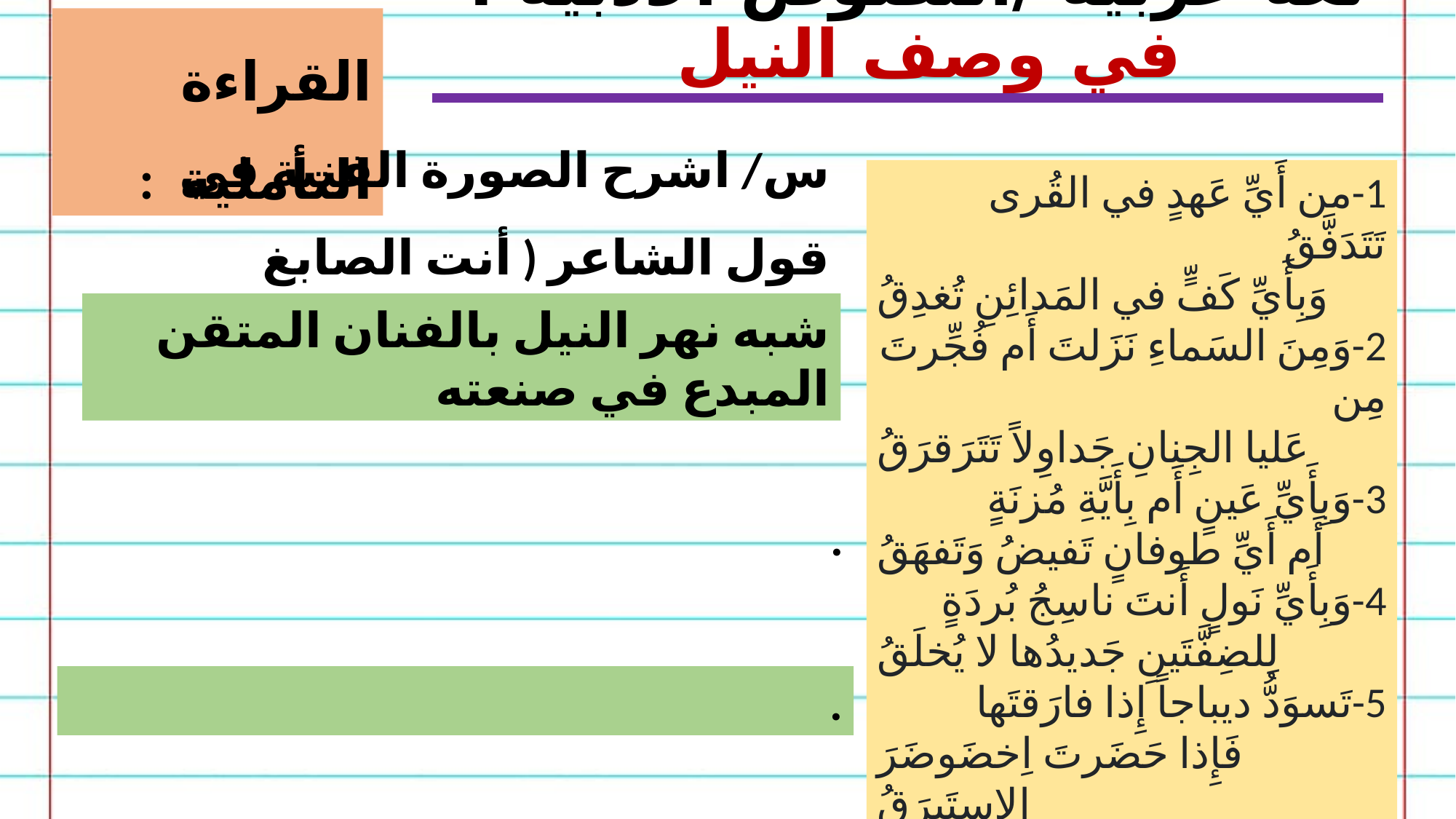

القراءة التأملية  :
لغة عربية /النصوص الأدبية : في وصف النيل
س/ اشرح الصورة الفنية في قول الشاعر ( أنت الصابغ المتأنق ) .
1-من أَيِّ عَهدٍ في القُرى تَتَدَفَّقُ
وَبِأَيِّ كَفٍّ في المَدائِنِ تُغدِقُ
2-وَمِنَ السَماءِ نَزَلتَ أَم فُجِّرتَ مِن
عَليا الجِنانِ جَداوِلاً تَتَرَقرَقُ
3-وَبِأَيِّ عَينٍ أَم بِأَيَّةِ مُزنَةٍ
أَم أَيِّ طوفانٍ تَفيضُ وَتَفهَقُ
4-وَبِأَيِّ نَولٍ أَنتَ ناسِجُ بُردَةٍ
لِلضِفَّتَينِ جَديدُها لا يُخلَقُ
5-تَسوَدُّ ديباجاً إِذا فارَقتَها
فَإِذا حَضَرتَ اِخضَوضَرَ الإِستَبرَقُ
6-في كُلِّ آوِنَةٍ تُبَدِّلُ صِبغَةً
عَجَباً وَأَنتَ الصابِغُ المُتَأَنِّقُ
شبه نهر النيل بالفنان المتقن المبدع في صنعته
.
.